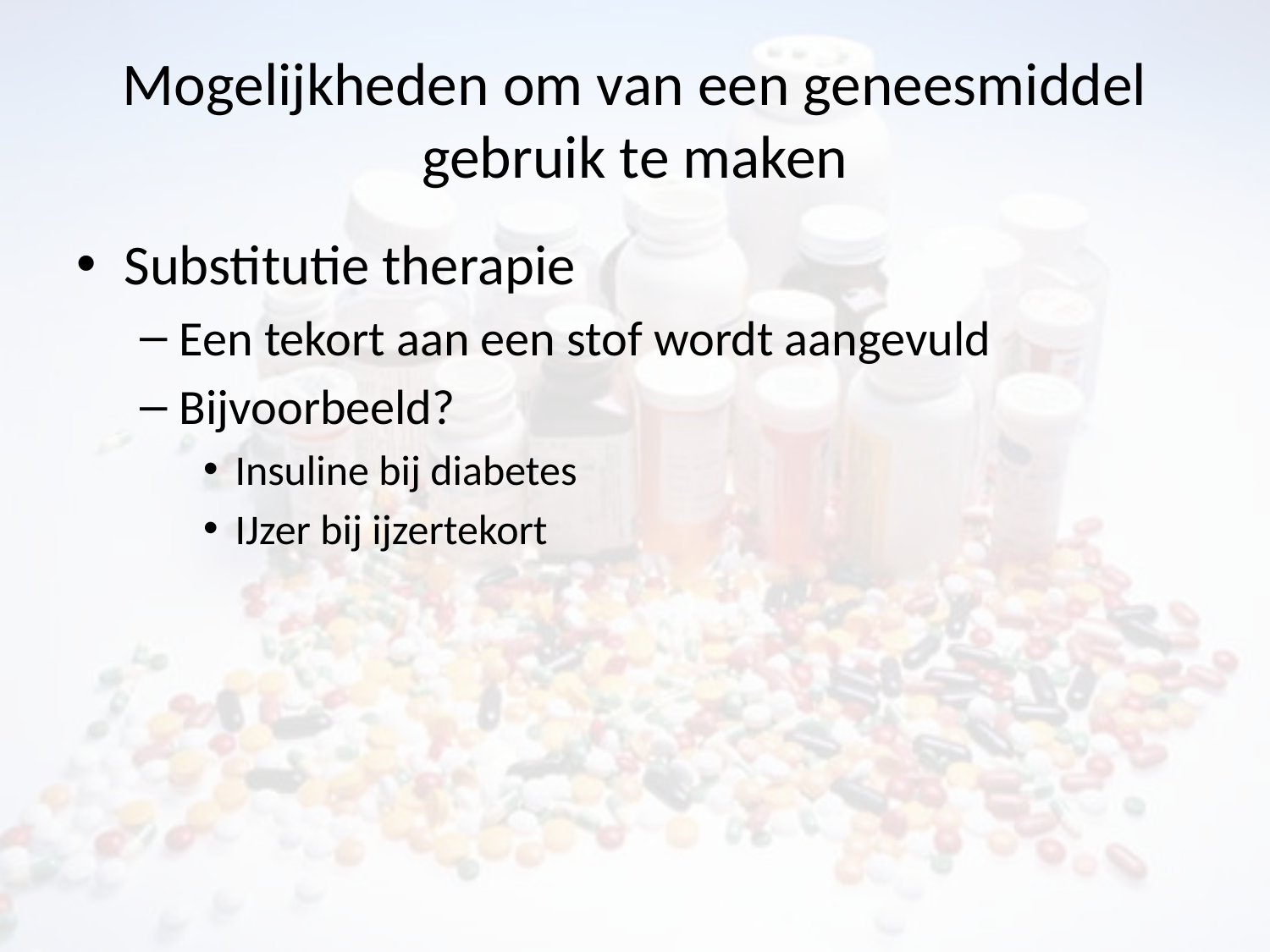

# Mogelijkheden om van een geneesmiddel gebruik te maken
Substitutie therapie
Een tekort aan een stof wordt aangevuld
Bijvoorbeeld?
Insuline bij diabetes
IJzer bij ijzertekort